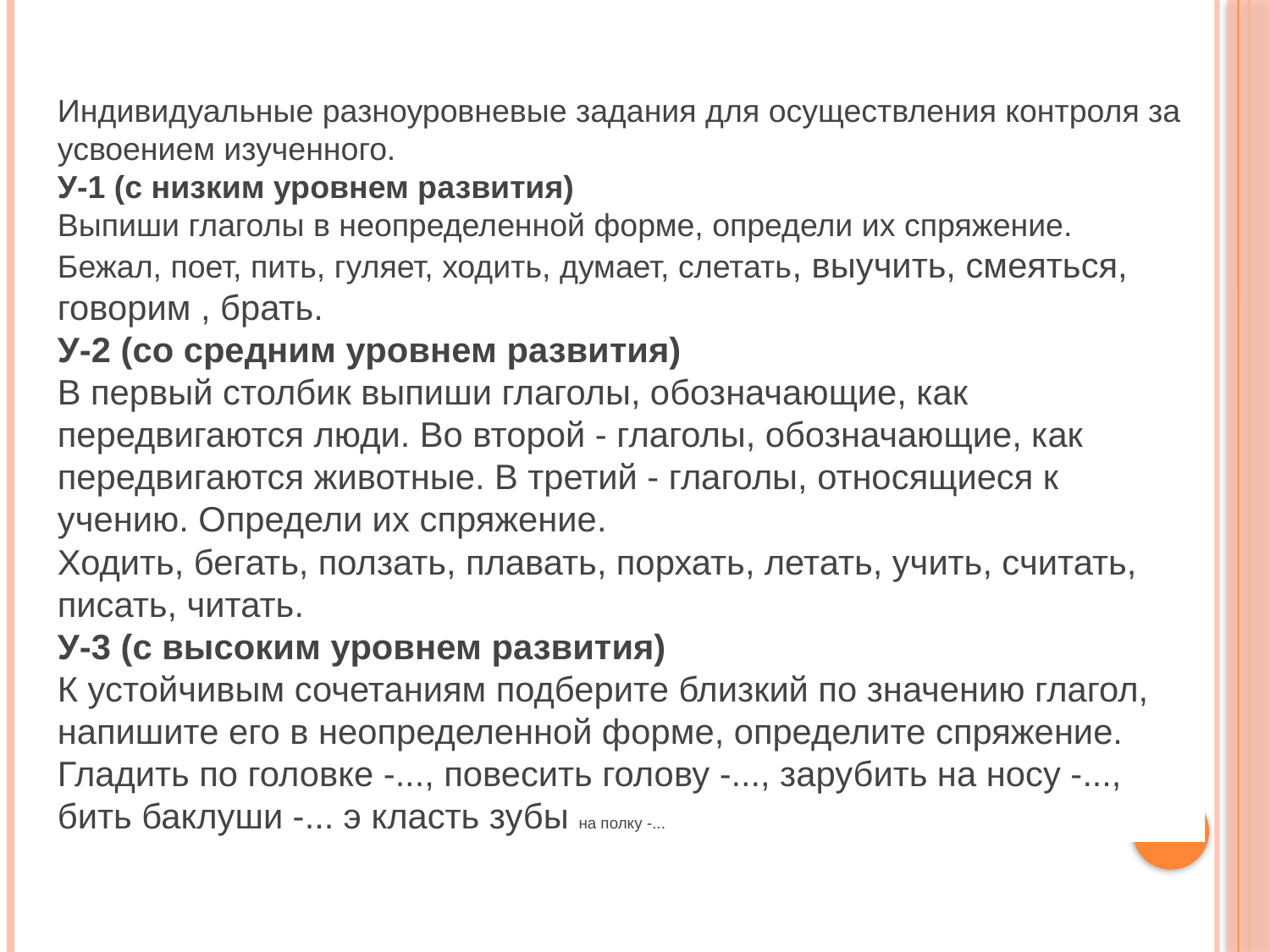

Индивидуальные разноуровневые задания для осуществления контроля за усвоением изученного.
У-1 (с низким уровнем развития)
Выпиши глаголы в неопределенной форме, определи их спряжение.
Бежал, поет, пить, гуляет, ходить, думает, слетать, выучить, смеяться, говорим , брать.
У-2 (со средним уровнем развития)
В первый столбик выпиши глаголы, обозначающие, как передвигаются люди. Во второй - глаголы, обозначающие, как передвигаются животные. В третий - глаголы, относящиеся к учению. Определи их спряжение.
Ходить, бегать, ползать, плавать, порхать, летать, учить, считать, писать, читать.
У-3 (с высоким уровнем развития)
К устойчивым сочетаниям подберите близкий по значению глагол, напишите его в неопределенной форме, определите спряжение.
Гладить по головке -..., повесить голову -..., зарубить на носу -..., бить баклуши -... э класть зубы на полку -...